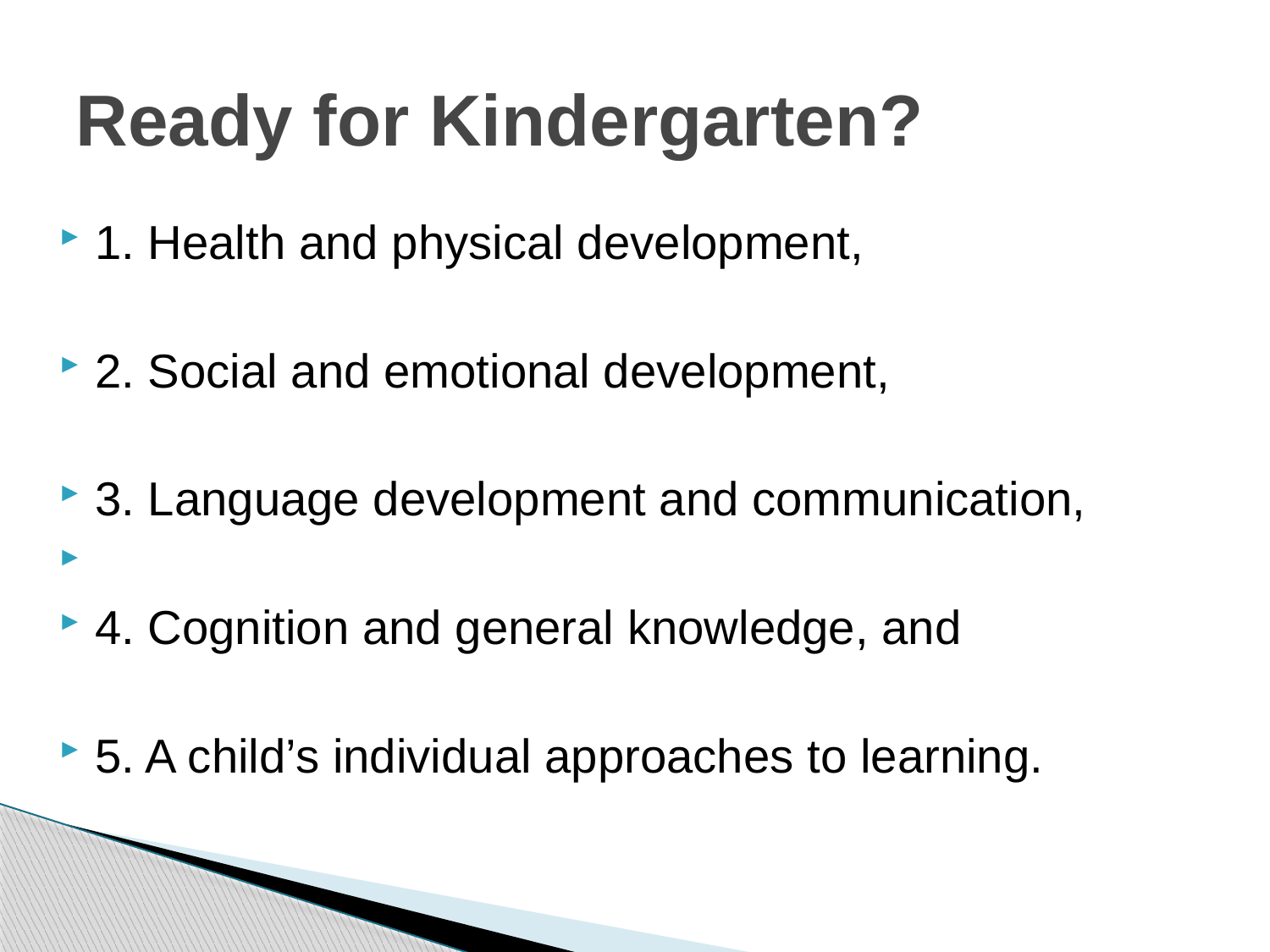

# Ready for Kindergarten?
1. Health and physical development,

2. Social and emotional development,

3. Language development and communication,

4. Cognition and general knowledge, and

5. A child’s individual approaches to learning.